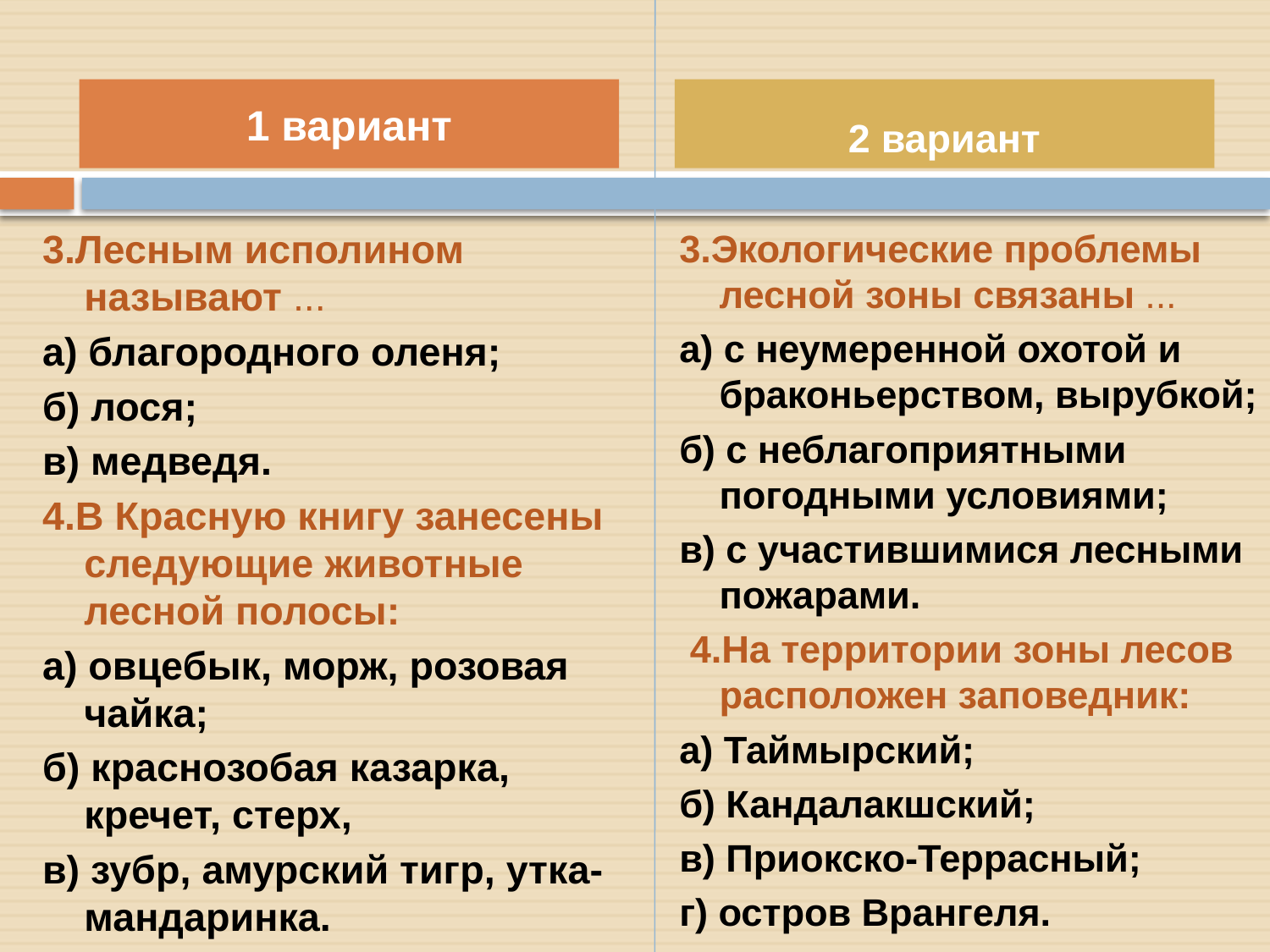

1 вариант

2 вариант

3.Лесным исполином называют ...
а) благородного оленя;
б) лося;
в) медведя.
4.В Красную книгу занесены следующие животные лесной полосы:
а) овцебык, морж, розовая чайка;
б) краснозобая казарка, кречет, стерх,
в) зубр, амурский тигр, утка-мандаринка.

3.Экологические проблемы лесной зоны связаны ...
а) с неумеренной охотой и браконьерством, вырубкой;
б) с неблагоприятными погодными условиями;
в) с участившимися лесными пожарами.
 4.На территории зоны лесов расположен заповедник:
а) Таймырский;
б) Кандалакшский;
в) Приокско-Террасный;
г) остров Врангеля.